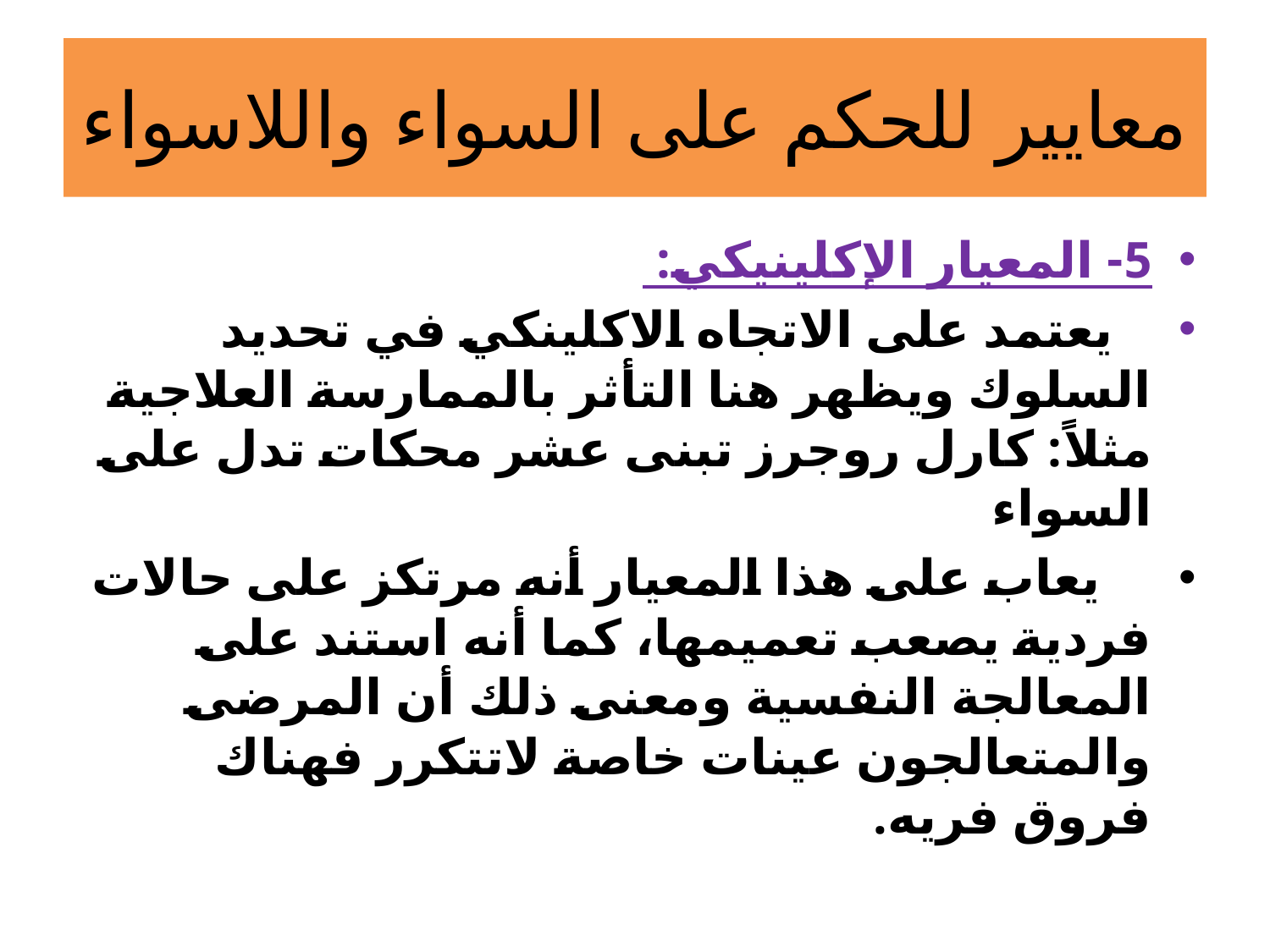

# معايير للحكم على السواء واللاسواء
5- المعيار الإكلينيكي:
   يعتمد على الاتجاه الاكلينكي في تحديد السلوك ويظهر هنا التأثر بالممارسة العلاجية مثلاً: كارل روجرز تبنى عشر محكات تدل على السواء
    يعاب على هذا المعيار أنه مرتكز على حالات فردية يصعب تعميمها، كما أنه استند على المعالجة النفسية ومعنى ذلك أن المرضى والمتعالجون عينات خاصة لاتتكرر فهناك فروق فريه.